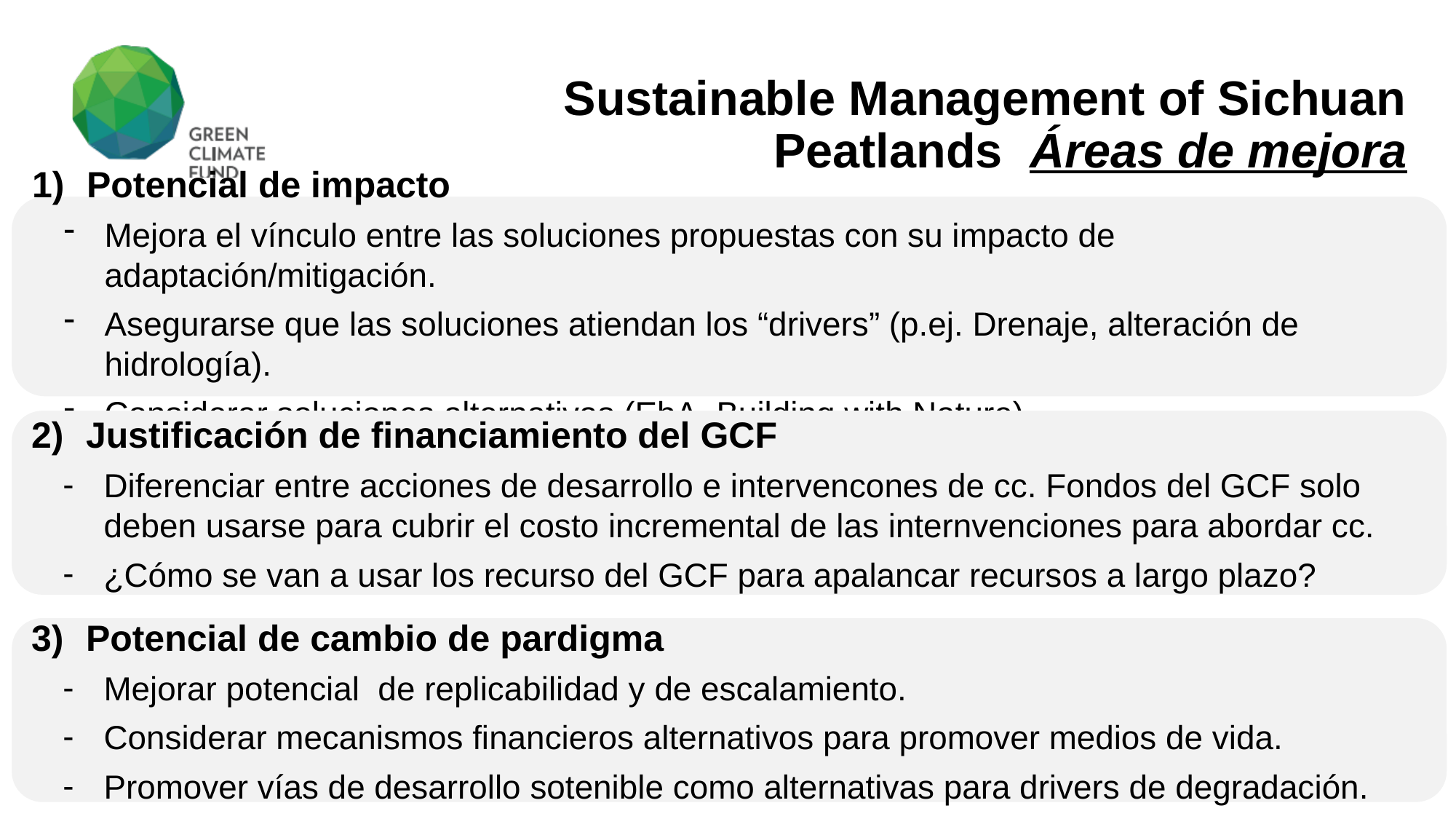

Sustainable Management of Sichuan Peatlands  Áreas de mejora
Potencial de impacto
Mejora el vínculo entre las soluciones propuestas con su impacto de adaptación/mitigación.
Asegurarse que las soluciones atiendan los “drivers” (p.ej. Drenaje, alteración de hidrología).
Considerar soluciones alternativas (EbA, Building with Nature).
Justificación de financiamiento del GCF
Diferenciar entre acciones de desarrollo e intervencones de cc. Fondos del GCF solo deben usarse para cubrir el costo incremental de las internvenciones para abordar cc.
¿Cómo se van a usar los recurso del GCF para apalancar recursos a largo plazo?
Potencial de cambio de pardigma
Mejorar potencial  de replicabilidad y de escalamiento.
Considerar mecanismos financieros alternativos para promover medios de vida.
Promover vías de desarrollo sotenible como alternativas para drivers de degradación.